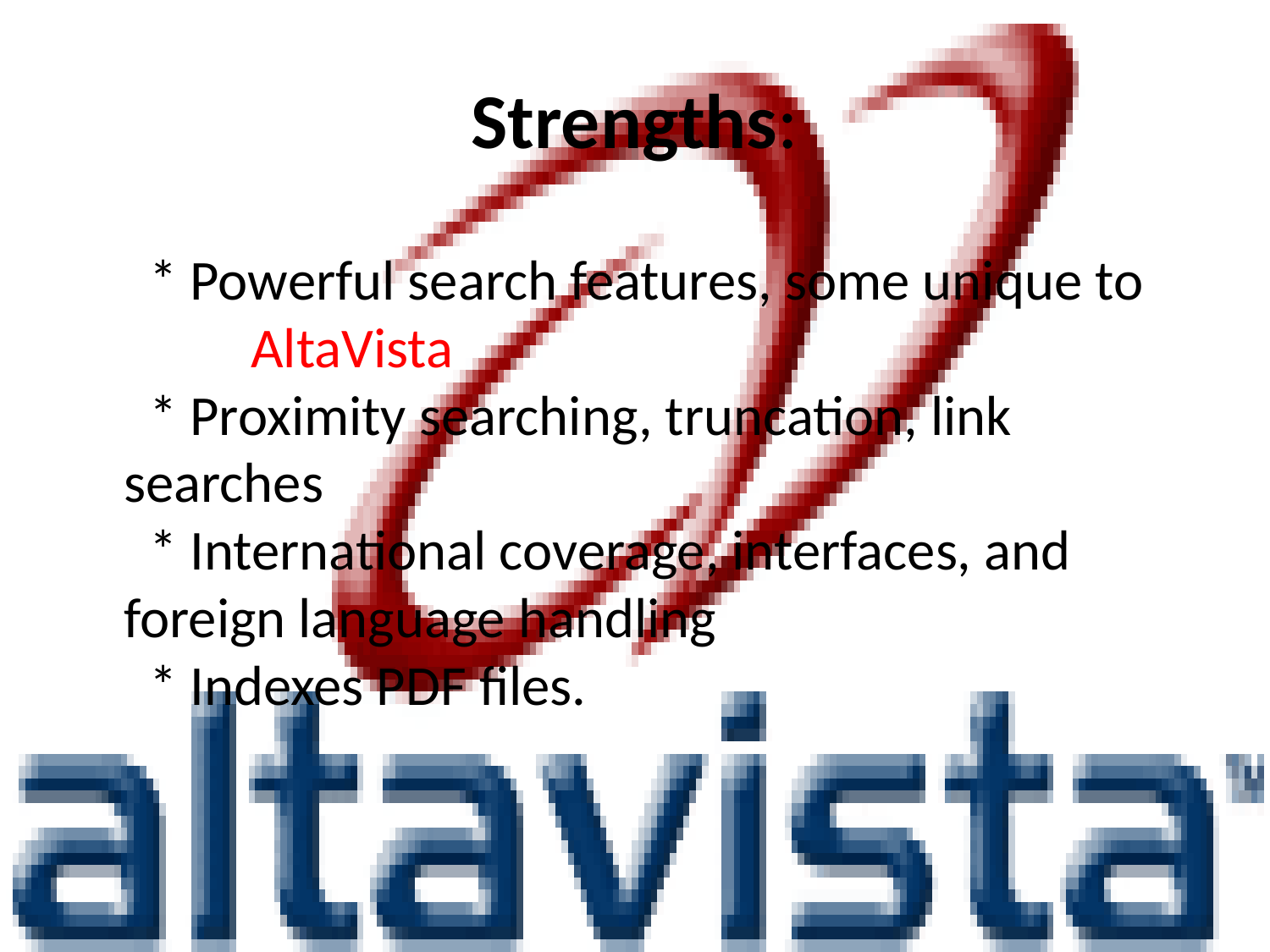

# Strengths:
  * Powerful search features, some unique to 	AltaVista
  * Proximity searching, truncation, link 	searches
  * International coverage, interfaces, and 	foreign language handling
  * Indexes PDF files.